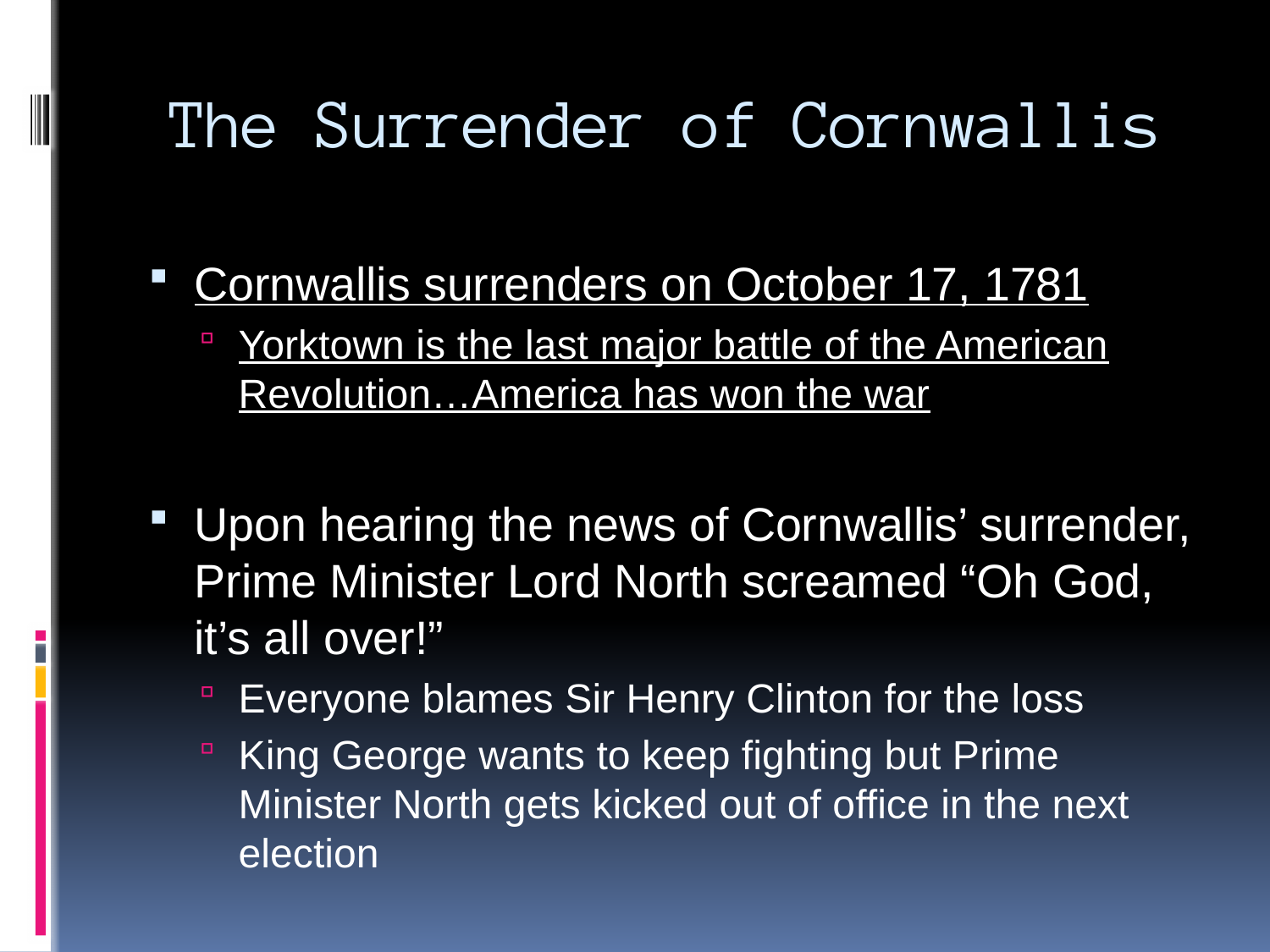

# The Surrender of Cornwallis
Cornwallis surrenders on October 17, 1781
Yorktown is the last major battle of the American Revolution…America has won the war

Upon hearing the news of Cornwallis’ surrender, Prime Minister Lord North screamed “Oh God, it’s all over!”
Everyone blames Sir Henry Clinton for the loss
King George wants to keep fighting but Prime Minister North gets kicked out of office in the next election